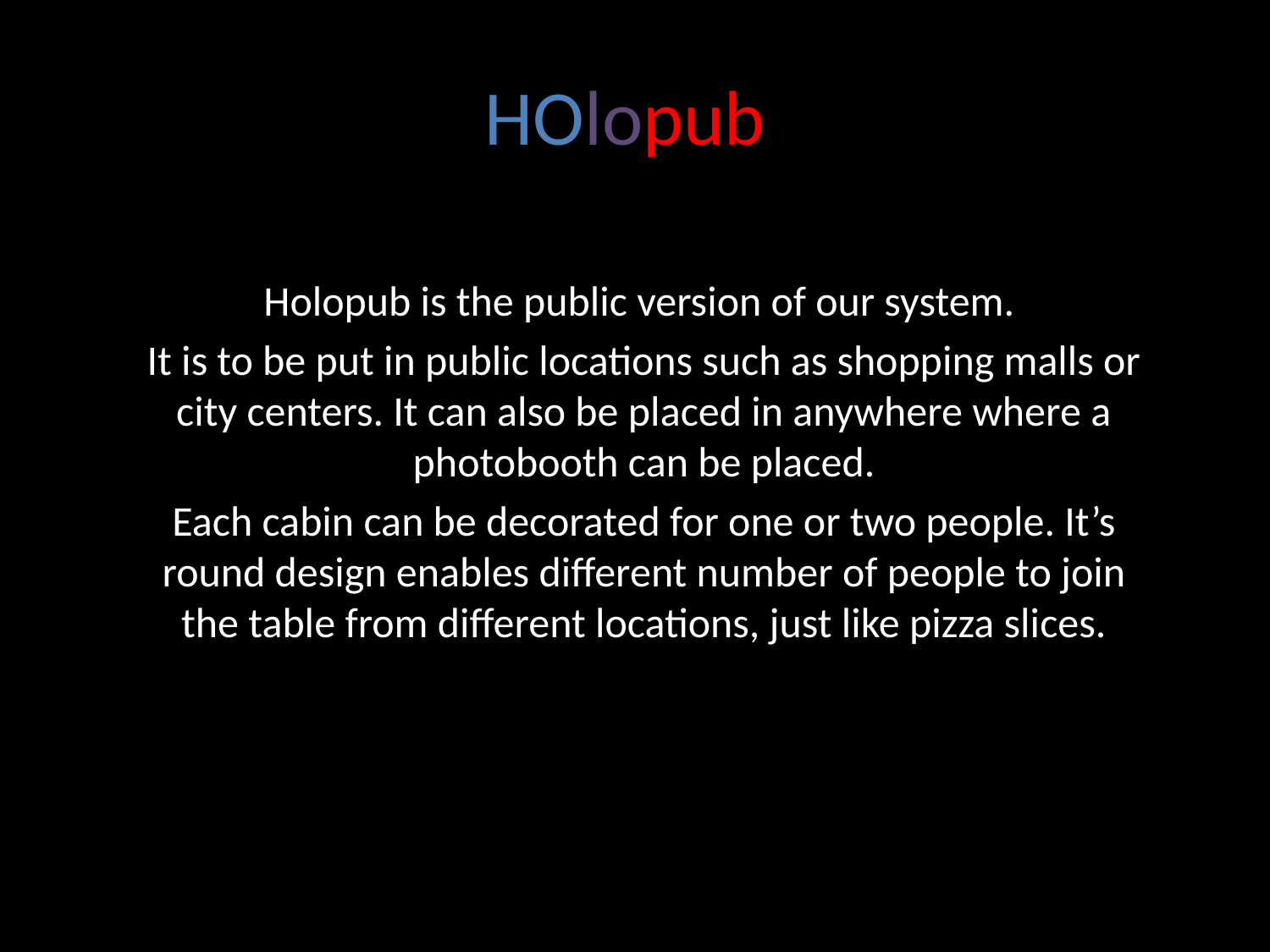

# HOlopub
Holopub is the public version of our system.
It is to be put in public locations such as shopping malls or city centers. It can also be placed in anywhere where a photobooth can be placed.
Each cabin can be decorated for one or two people. It’s round design enables different number of people to join the table from different locations, just like pizza slices.